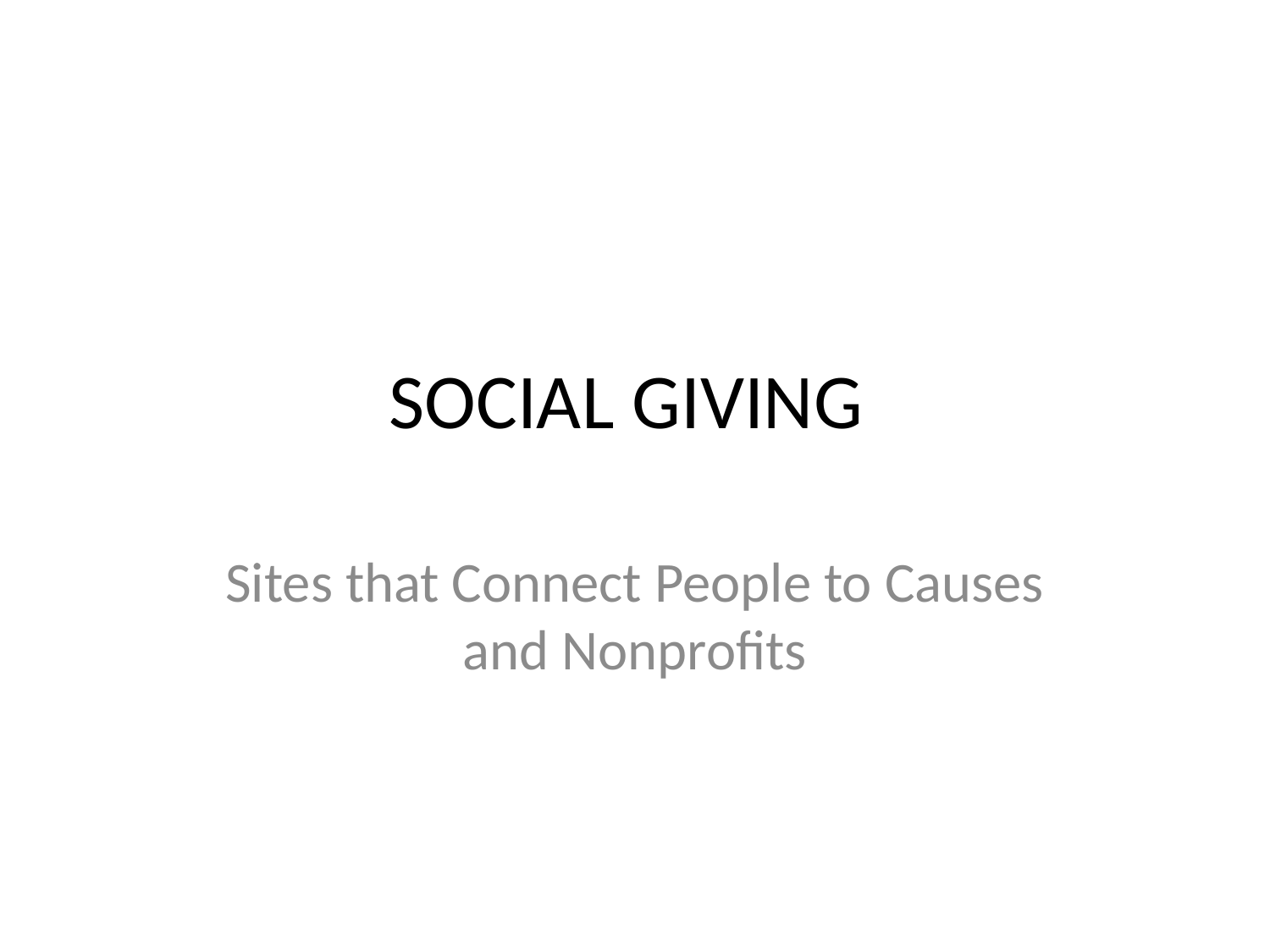

# SOCIAL GIVING
Sites that Connect People to Causes and Nonprofits